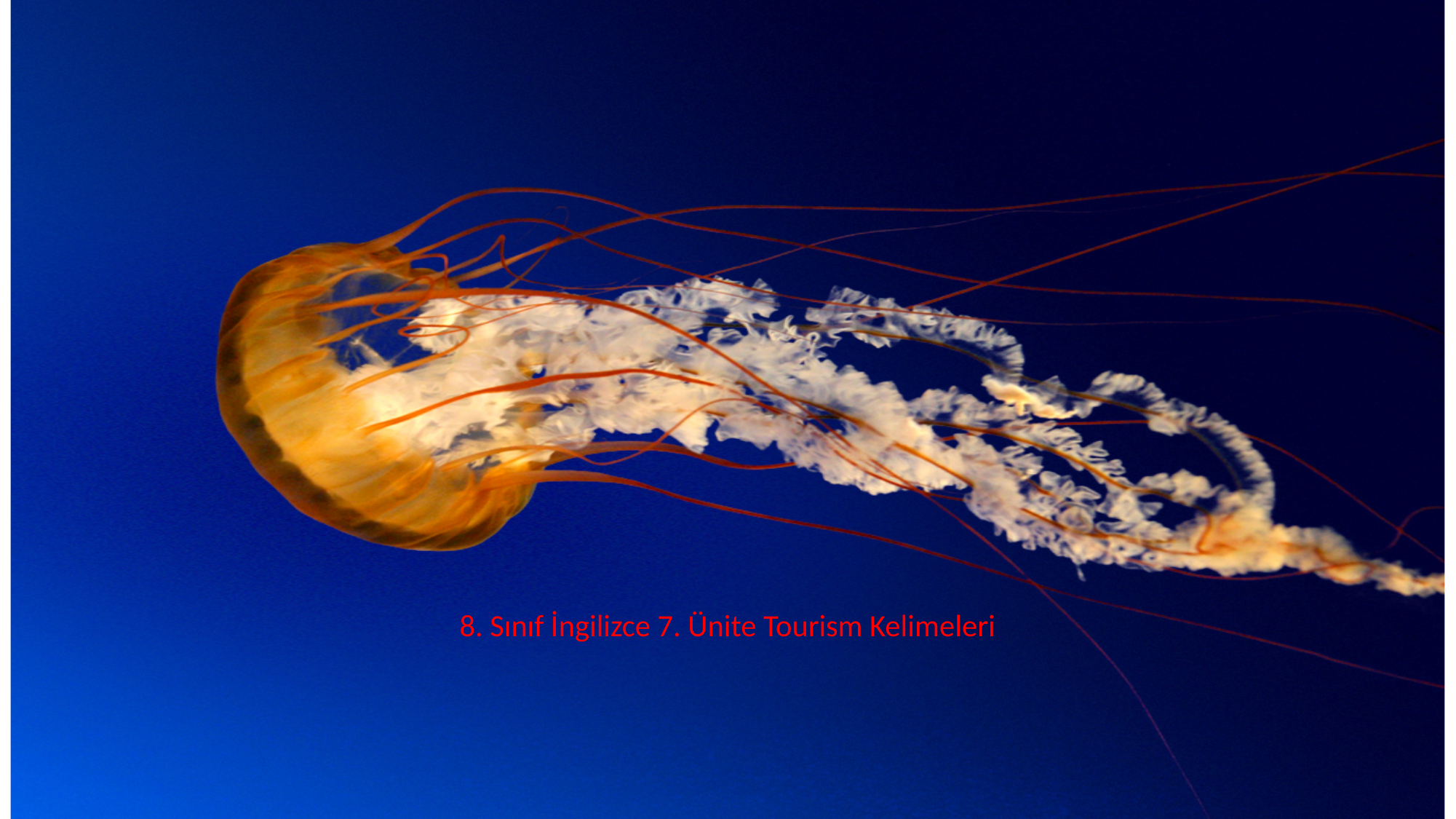

# 8. Sınıf İngilizce 7. Ünite Tourism Kelimeleri